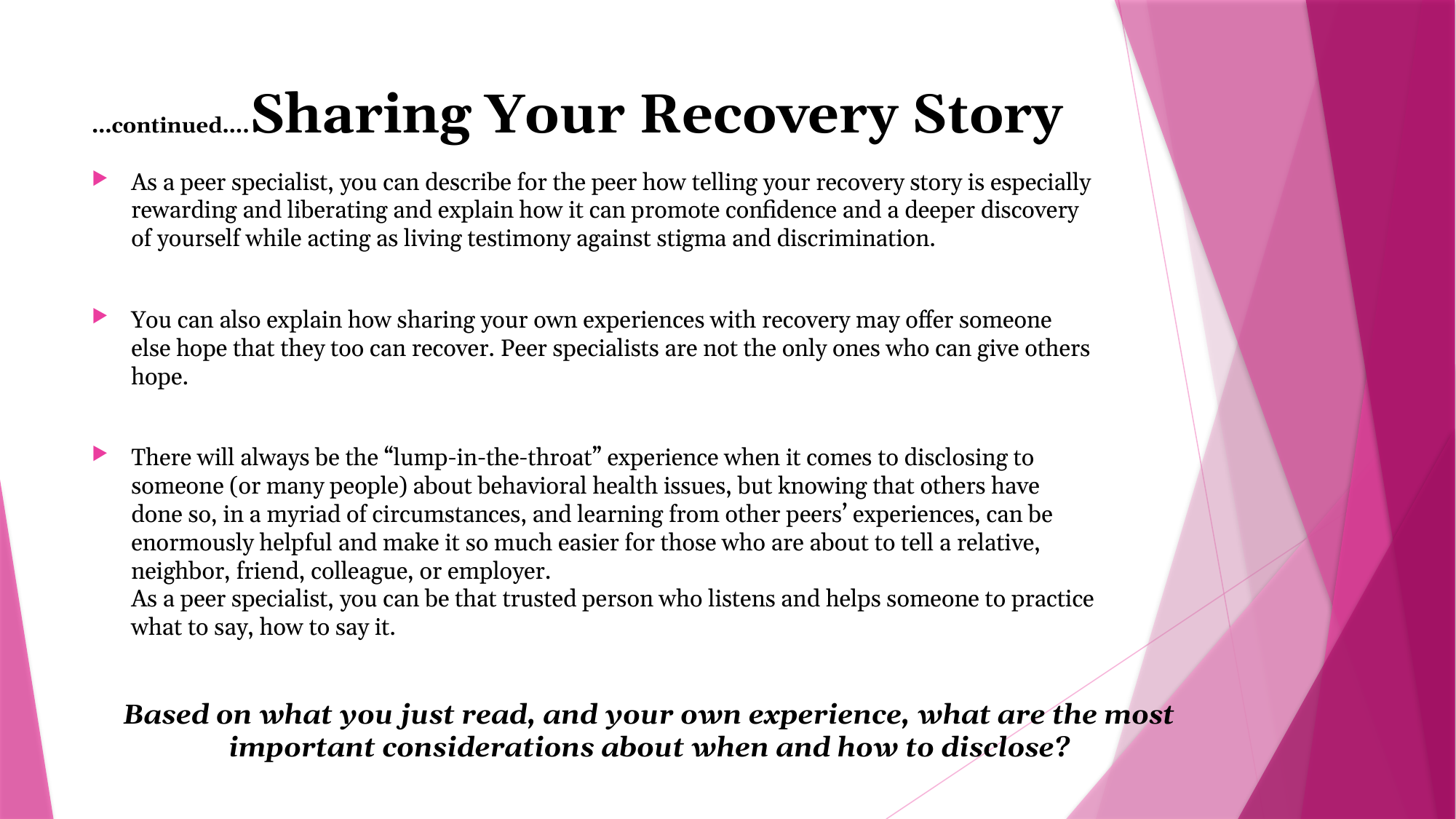

# …continued….Sharing Your Recovery Story
As a peer specialist, you can describe for the peer how telling your recovery story is especially rewarding and liberating and explain how it can promote confidence and a deeper discovery of yourself while acting as living testimony against stigma and discrimination.

You can also explain how sharing your own experiences with recovery may offer someone else hope that they too can recover. Peer specialists are not the only ones who can give others hope.

There will always be the “lump-in-the-throat” experience when it comes to disclosing to someone (or many people) about behavioral health issues, but knowing that others have done so, in a myriad of circumstances, and learning from other peers’ experiences, can be enormously helpful and make it so much easier for those who are about to tell a relative, neighbor, friend, colleague, or employer.
As a peer specialist, you can be that trusted person who listens and helps someone to practice what to say, how to say it.

Based on what you just read, and your own experience, what are the most important considerations about when and how to disclose?